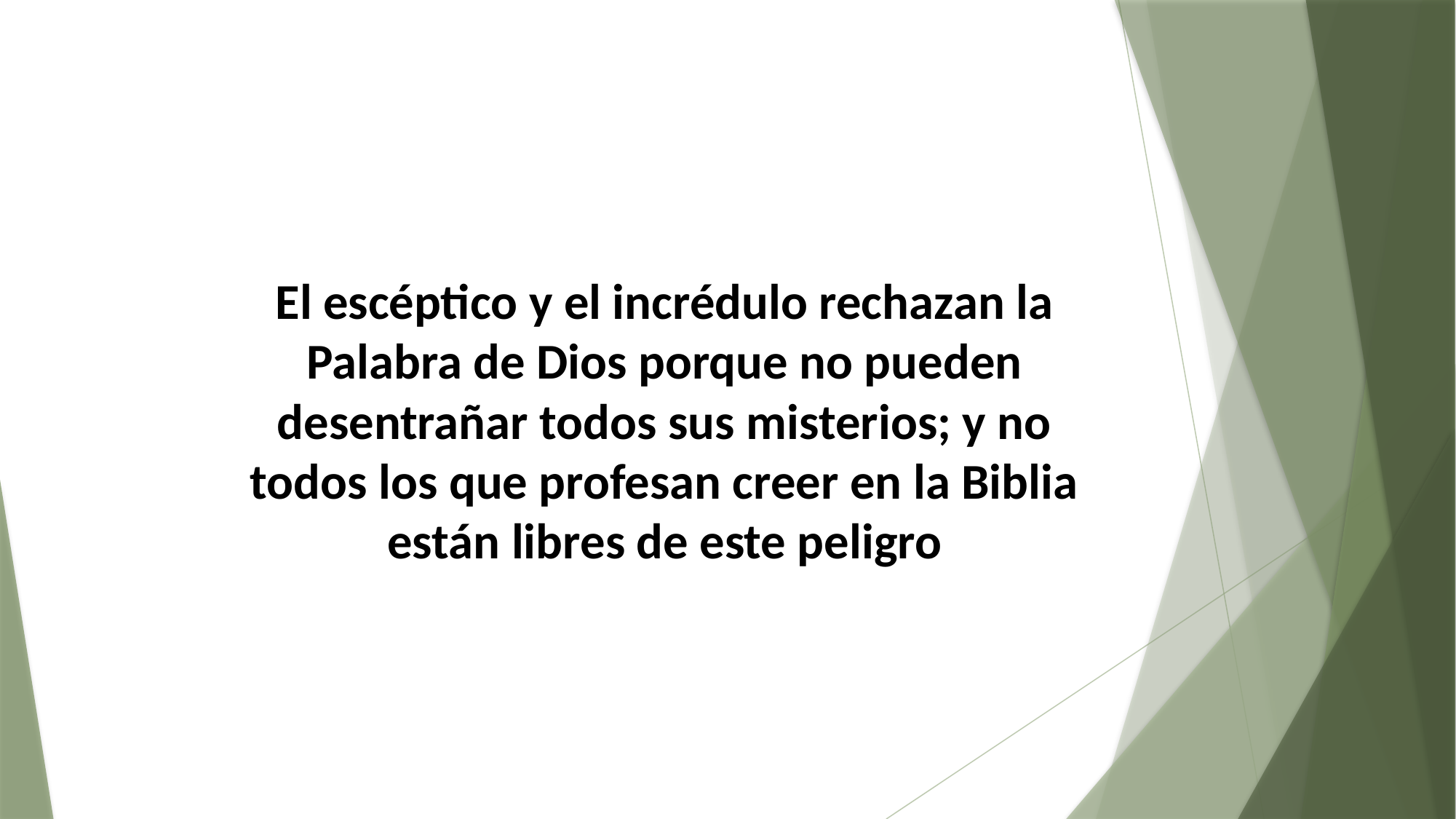

El escéptico y el incrédulo rechazan la Palabra de Dios porque no pueden desentrañar todos sus misterios; y no todos los que profesan creer en la Biblia están libres de este peligro